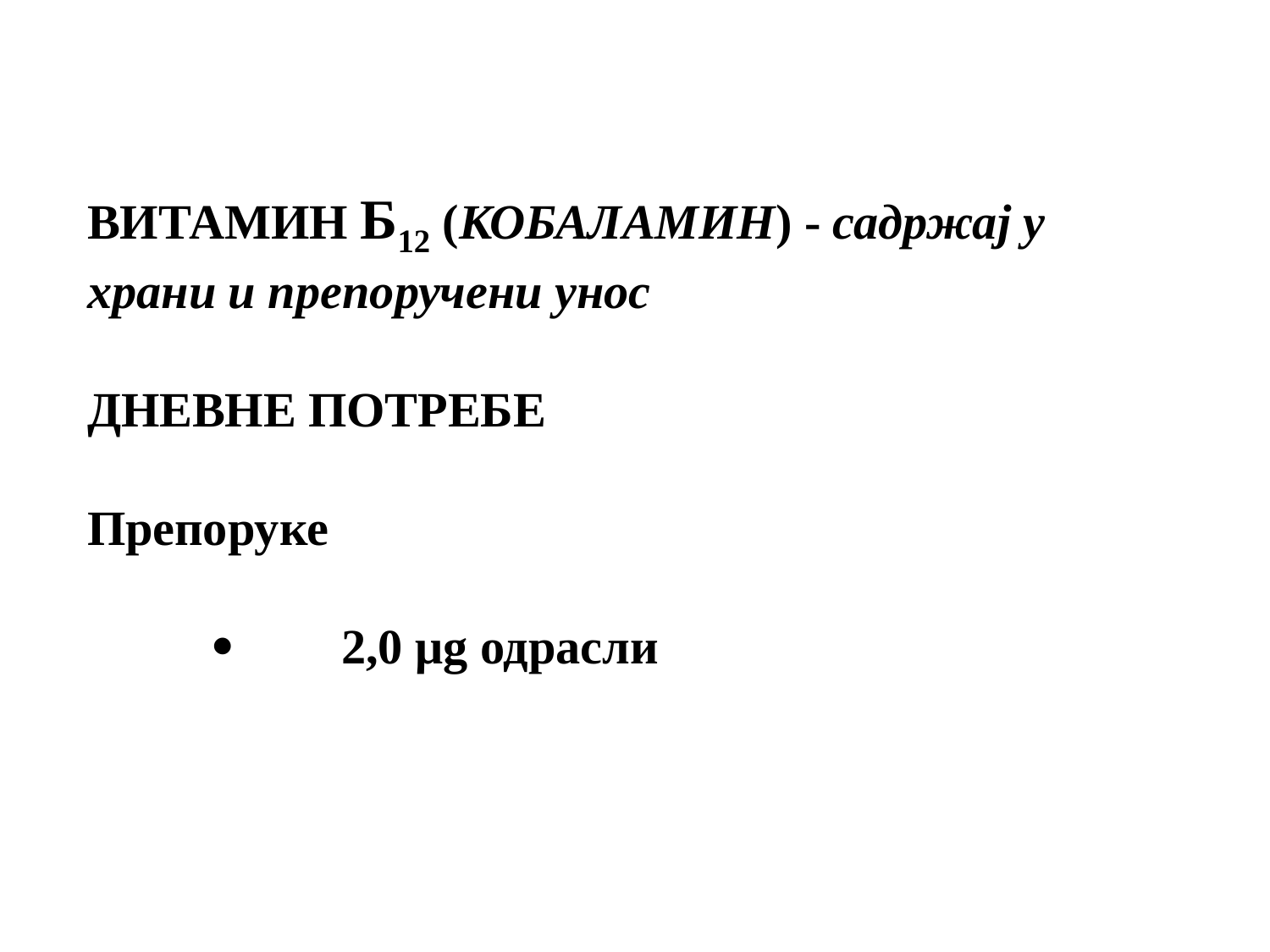

ВИТАМИН Б12 (КОБАЛАМИН) - садржај у храни и препоручени унос

ДНЕВНЕ ПОТРЕБЕ

Препоруке

•	2,0 μg одрасли